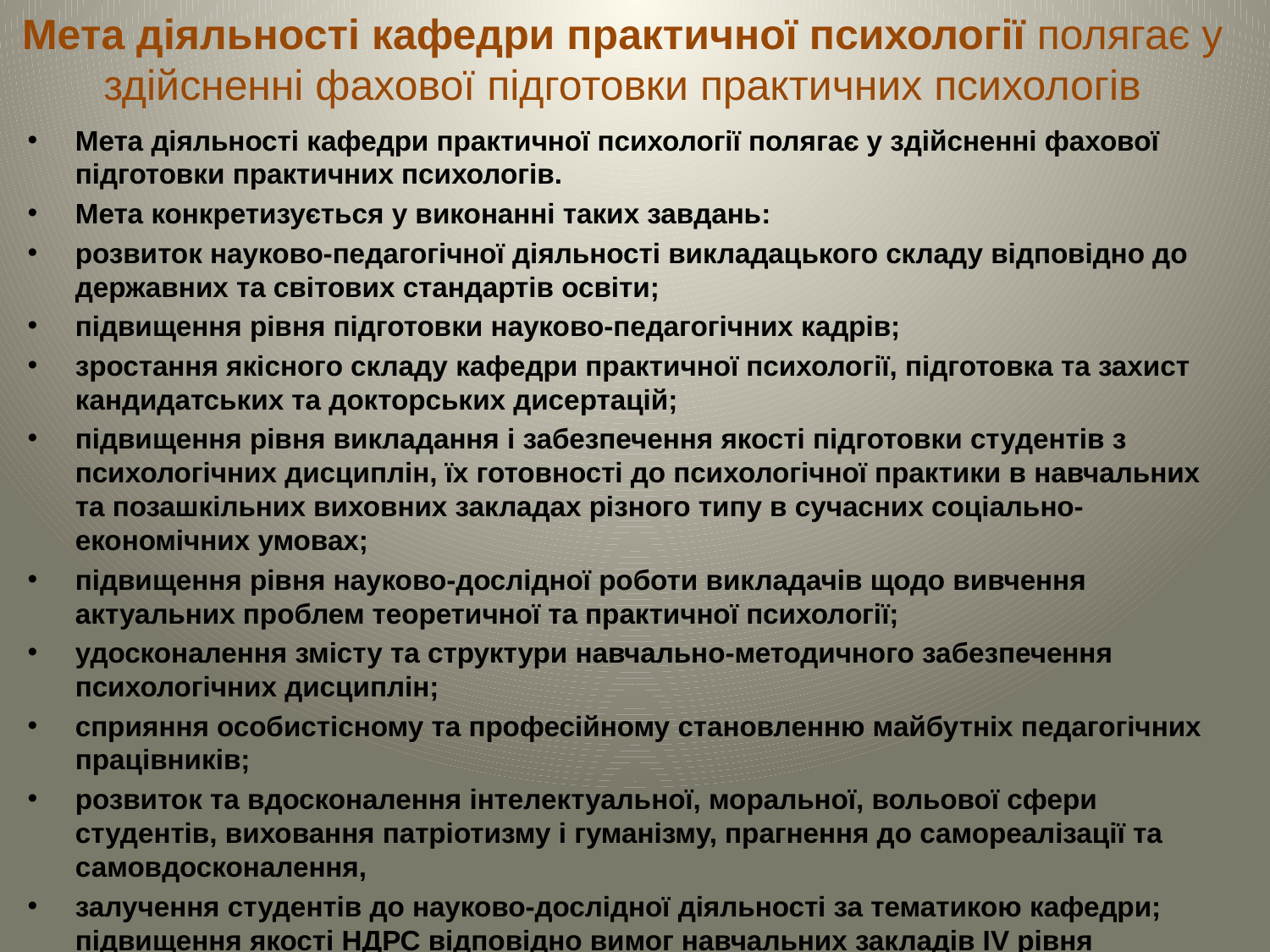

# Мета діяльності кафедри практичної психології полягає у здійсненні фахової підготовки практичних психологів
Мета діяльності кафедри практичної психології полягає у здійсненні фахової підготовки практичних психологів.
Мета конкретизується у виконанні таких завдань:
розвиток науково-педагогічної діяльності викладацького складу відповідно до державних та світових стандартів освіти;
підвищення рівня підготовки науково-педагогічних кадрів;
зростання якісного складу кафедри практичної психології, підготовка та захист кандидатських та докторських дисертацій;
підвищення рівня викладання і забезпечення якості підготовки студентів з психологічних дисциплін, їх готовності до психологічної практики в навчальних та позашкільних виховних закладах різного типу в сучасних соціально-економічних умовах;
підвищення рівня науково-дослідної роботи викладачів щодо вивчення актуальних проблем теоретичної та практичної психології;
удосконалення змісту та структури навчально-методичного забезпечення психологічних дисциплін;
сприяння особистісному та професійному становленню майбутніх педагогічних працівників;
розвиток та вдосконалення інтелектуальної, моральної, вольової сфери студентів, виховання патріотизму і гуманізму, прагнення до самореалізації та самовдосконалення,
залучення студентів до науково-дослідної діяльності за тематикою кафедри; підвищення якості НДРС відповідно вимог навчальних закладів IV рівня акредитації;
встановлення та зміцнення зв’язків з фаховими кафедрами та науково-дослідницькими установами України;
поліпшення спільної роботи зі школами, ліцеями, позашкільними освітніми закладами;
зміцнення матеріально-технічної бази кафедри, поліпшення умов праці викладачів та студентів.